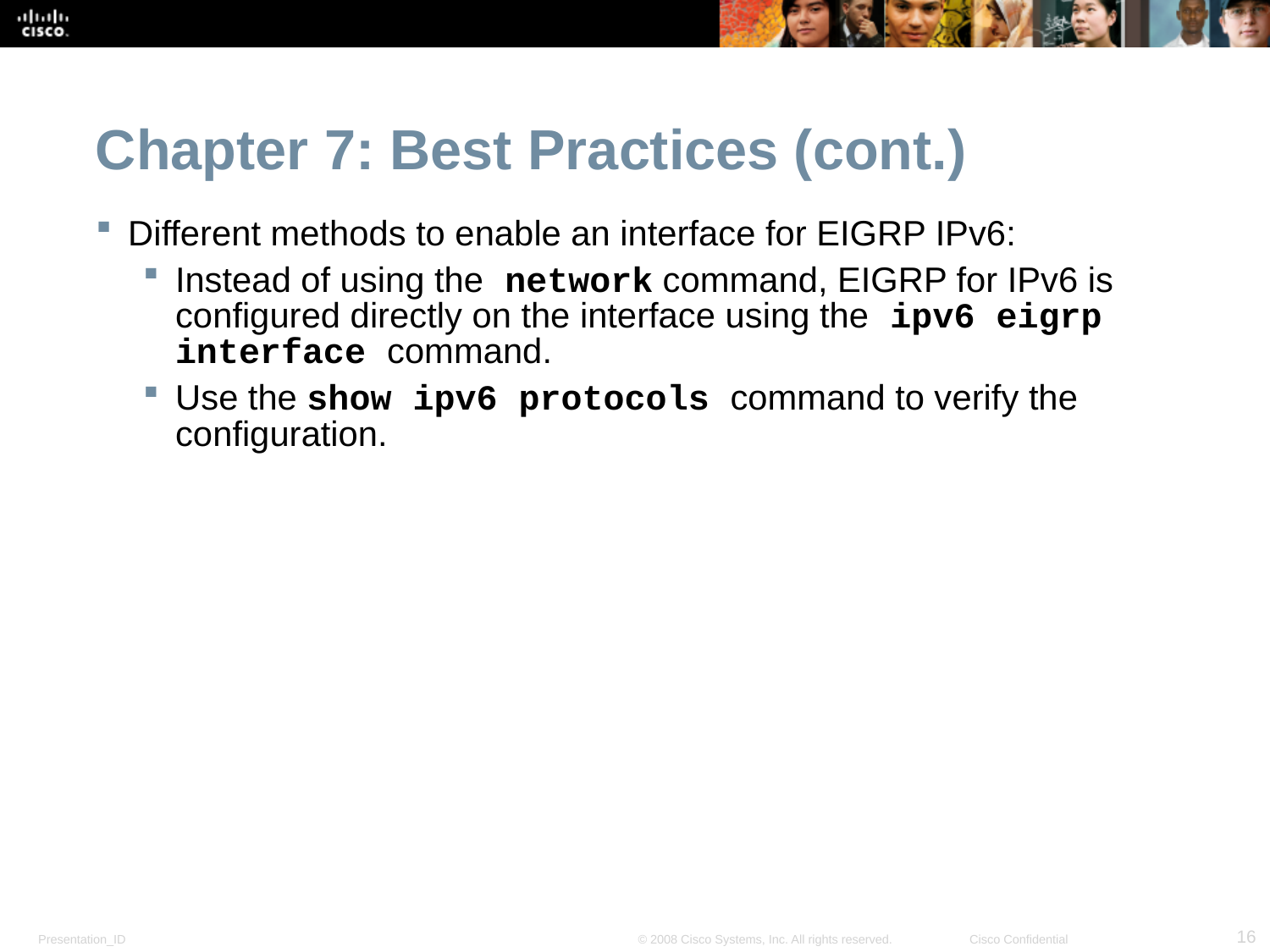

Chapter 7: Best Practices (cont.)
Different methods to enable an interface for EIGRP IPv6:
Instead of using the network command, EIGRP for IPv6 is configured directly on the interface using the ipv6 eigrp interface command.
Use the show ipv6 protocols command to verify the configuration.